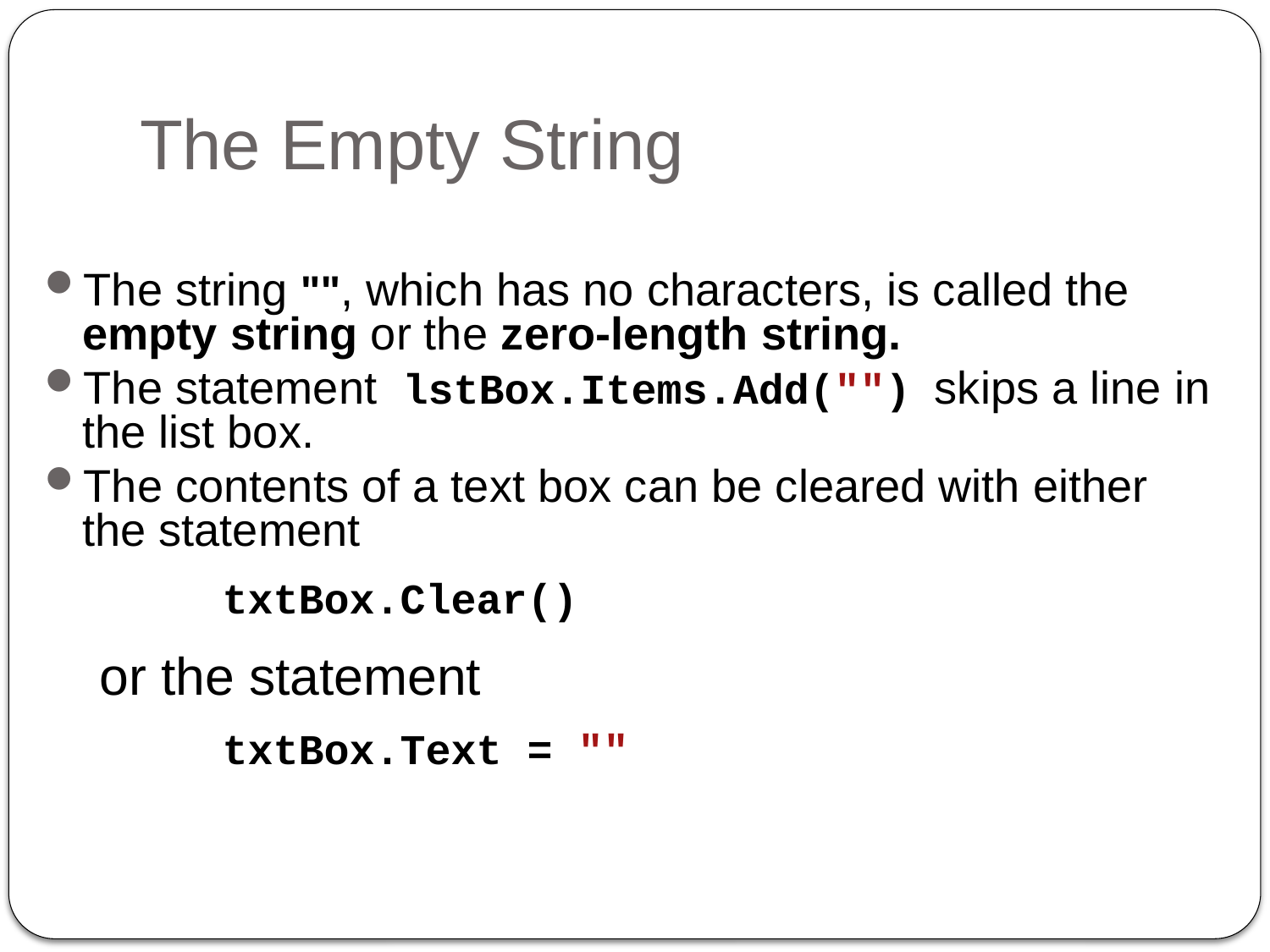

# The Empty String
The string "", which has no characters, is called the empty string or the zero-length string.
The statement  lstBox.Items.Add("")  skips a line in the list box.
The contents of a text box can be cleared with either the statement
      txtBox.Clear()
    or the statement
      txtBox.Text = ""
33